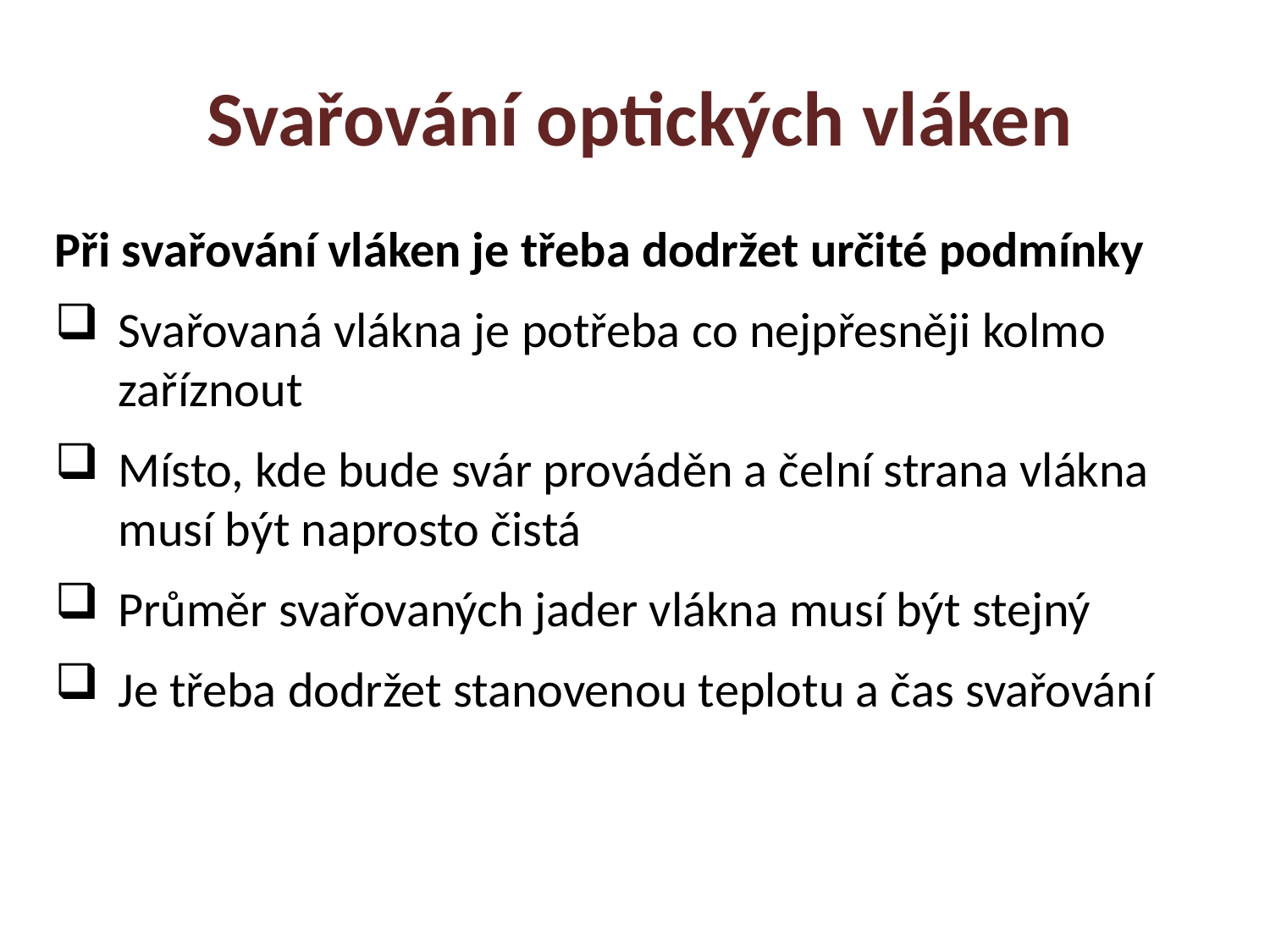

Svařování optických vláken
Při svařování vláken je třeba dodržet určité podmínky
Svařovaná vlákna je potřeba co nejpřesněji kolmo zaříznout
Místo, kde bude svár prováděn a čelní strana vlákna musí být naprosto čistá
Průměr svařovaných jader vlákna musí být stejný
Je třeba dodržet stanovenou teplotu a čas svařování